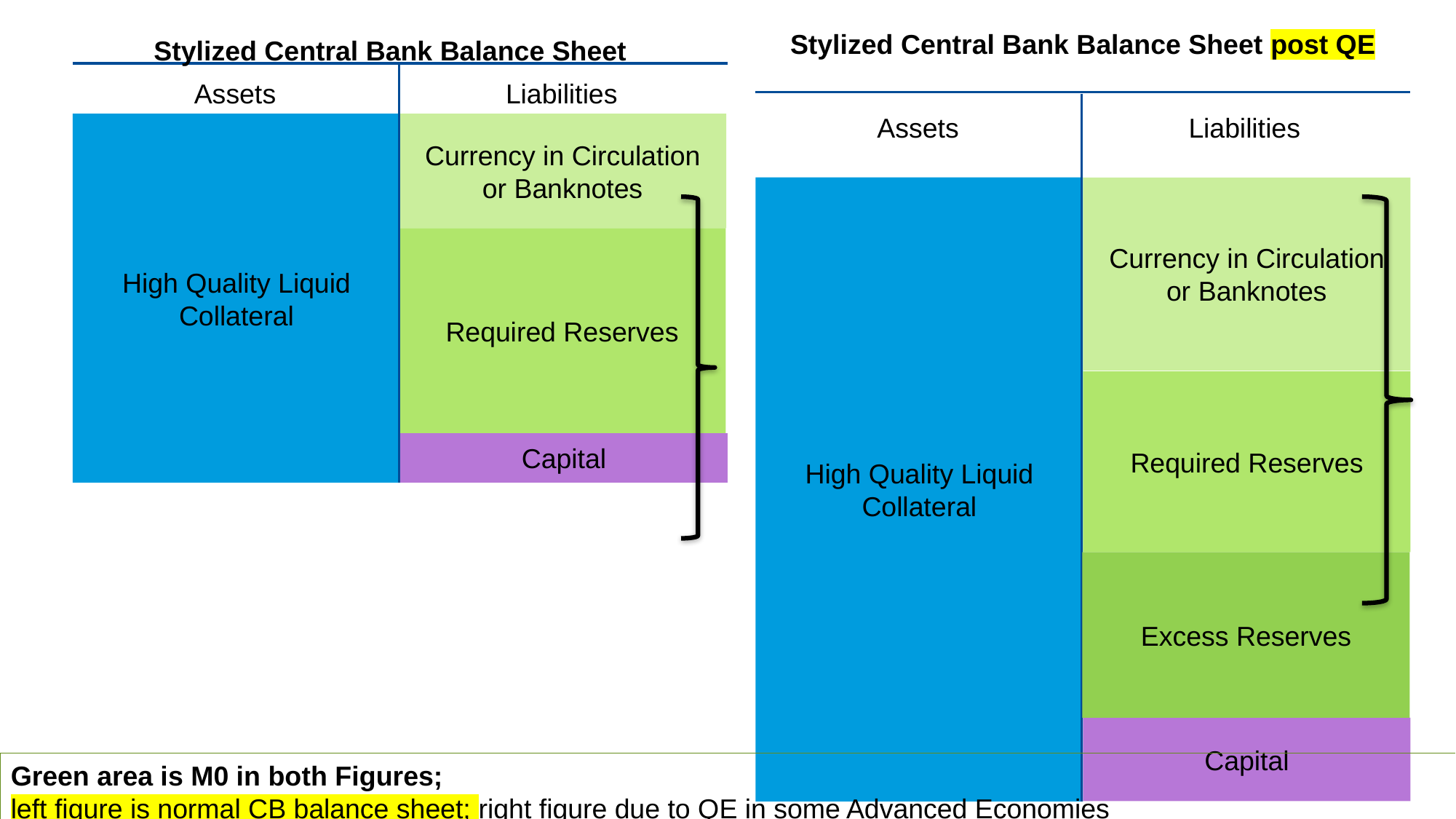

Stylized Central Bank Balance Sheet post QE
Assets
Liabilities
Currency in Circulation or Banknotes
High Quality Liquid Collateral
Required Reserves
Excess Reserves
Capital
Stylized Central Bank Balance Sheet
Assets
Liabilities
Currency in Circulation or Banknotes
High Quality Liquid Collateral
Required Reserves
Capital

Green area is M0 in both Figures;
left figure is normal CB balance sheet; right figure due to QE in some Advanced Economies